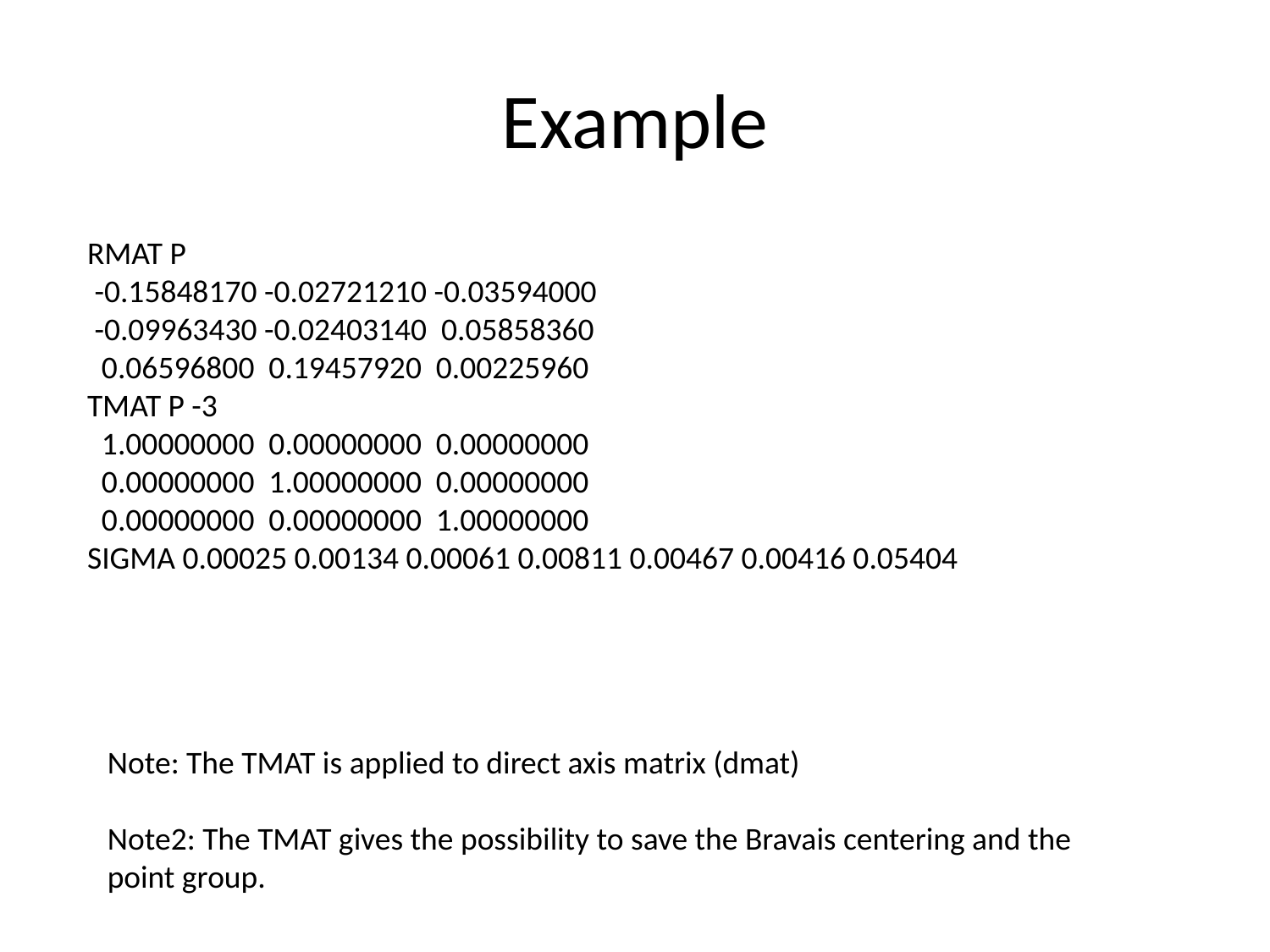

# Example
RMAT P
 -0.15848170 -0.02721210 -0.03594000
 -0.09963430 -0.02403140  0.05858360
  0.06596800  0.19457920  0.00225960
TMAT P -3
  1.00000000  0.00000000  0.00000000
  0.00000000  1.00000000  0.00000000
  0.00000000  0.00000000  1.00000000
SIGMA 0.00025 0.00134 0.00061 0.00811 0.00467 0.00416 0.05404
Note: The TMAT is applied to direct axis matrix (dmat)

Note2: The TMAT gives the possibility to save the Bravais centering and the point group.